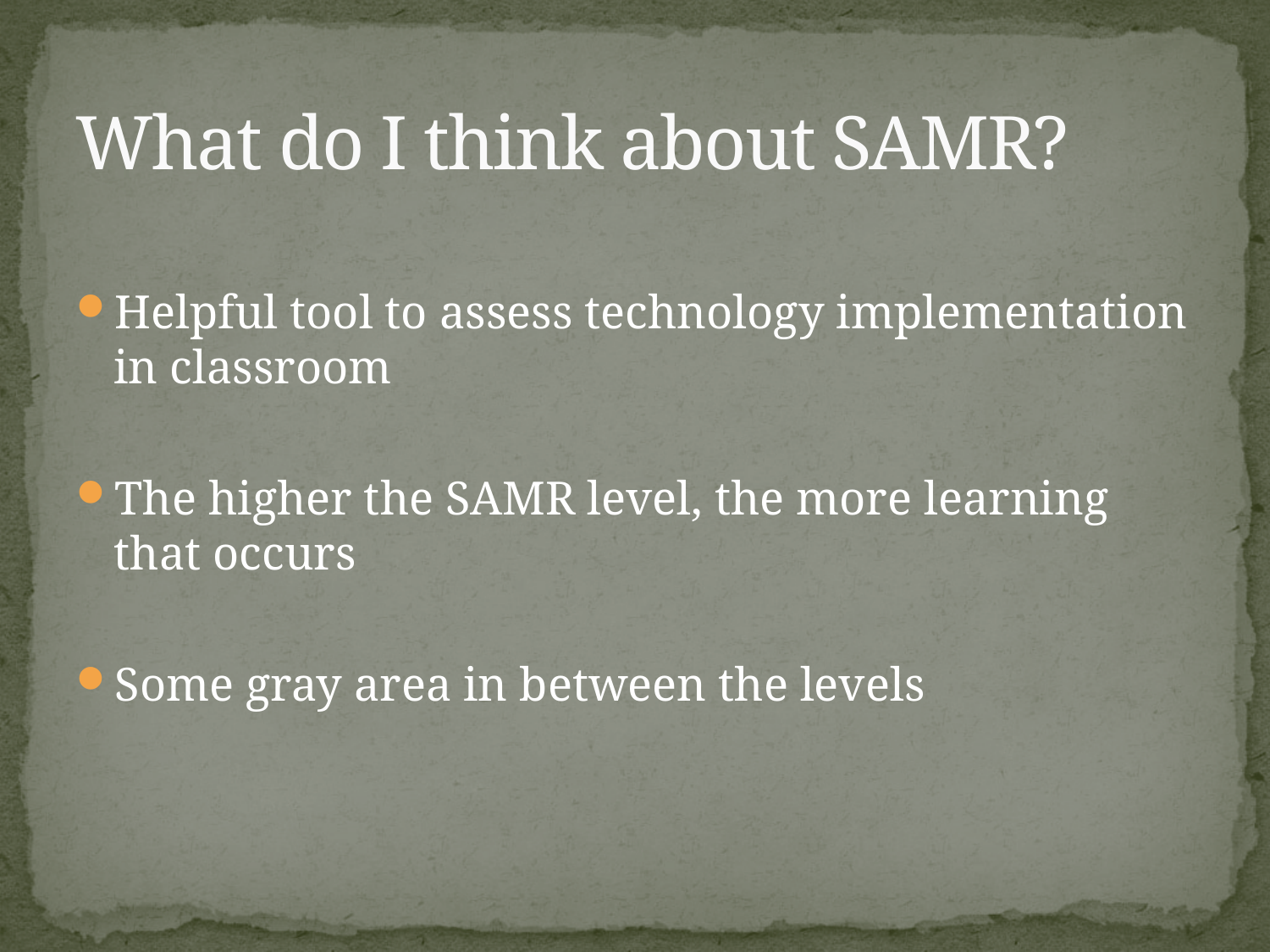

# What do I think about SAMR?

Helpful tool to assess technology implementation in classroom

The higher the SAMR level, the more learning that occurs

Some gray area in between the levels